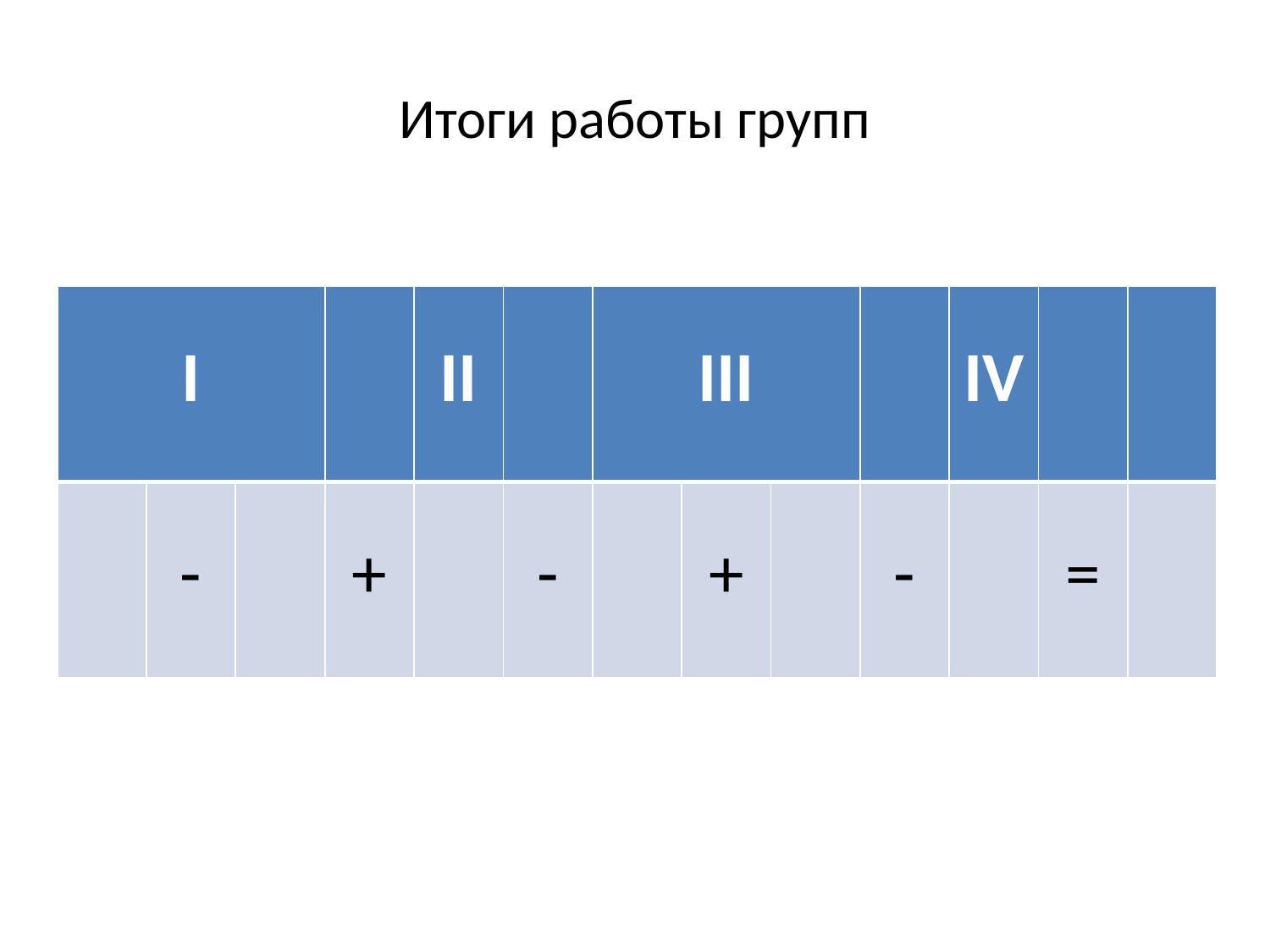

Итоги работы групп
| I |  |  |  | II |  | III |  |  |  | IV |  |  |
| --- | --- | --- | --- | --- | --- | --- | --- | --- | --- | --- | --- | --- |
|  | - |  | + |  | - |  | + |  | - |  | = |  |